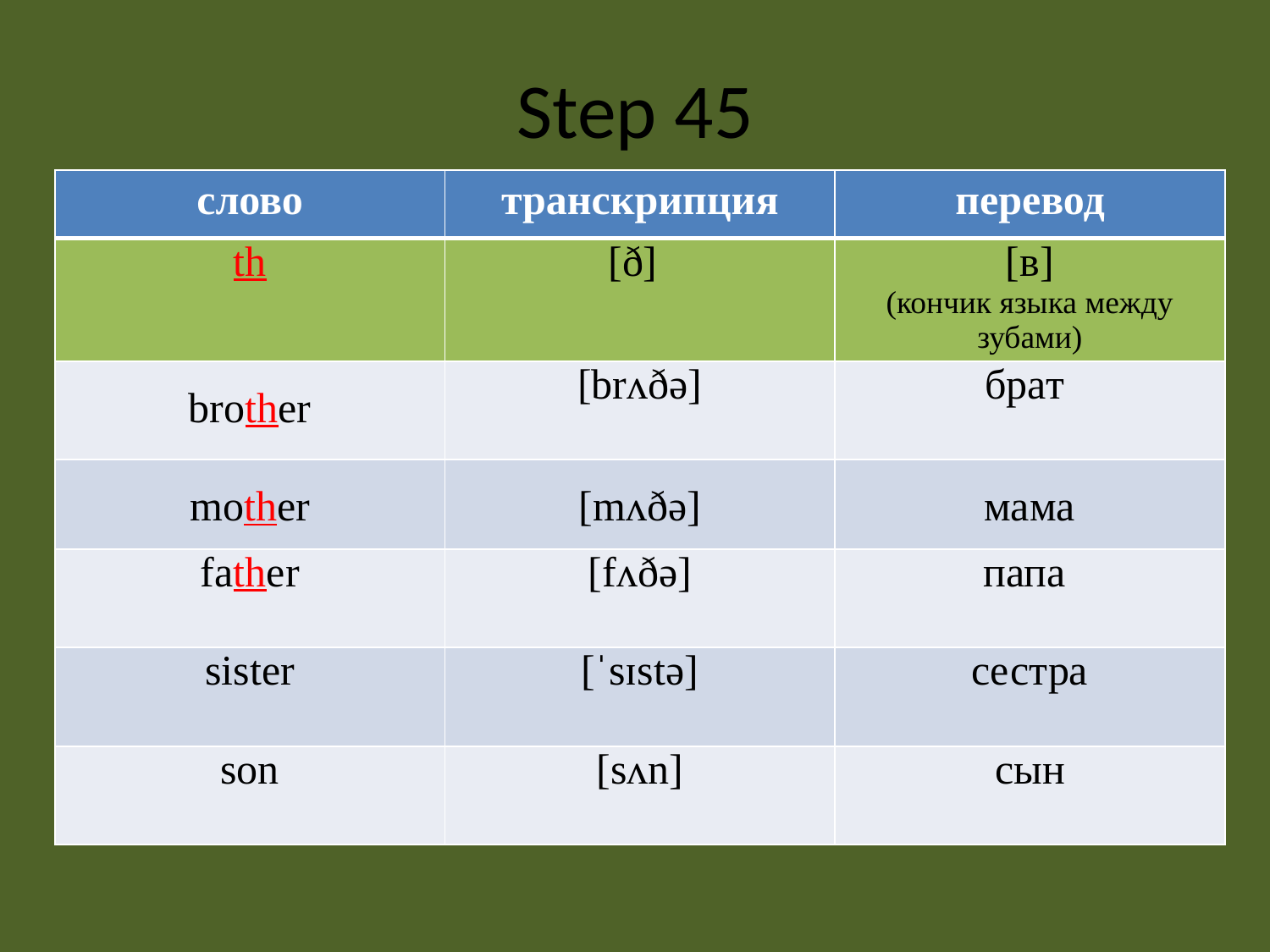

# Step 45
| слово | транскрипция | перевод |
| --- | --- | --- |
| th | [ð] | [в] (кончик языка между зубами) |
| brother | [brʌðə] | брат |
| mother | [mʌðə] | мама |
| father | [fʌðə] | папа |
| sister | [ˈsɪstə] | сестра |
| son | [sʌn] | сын |